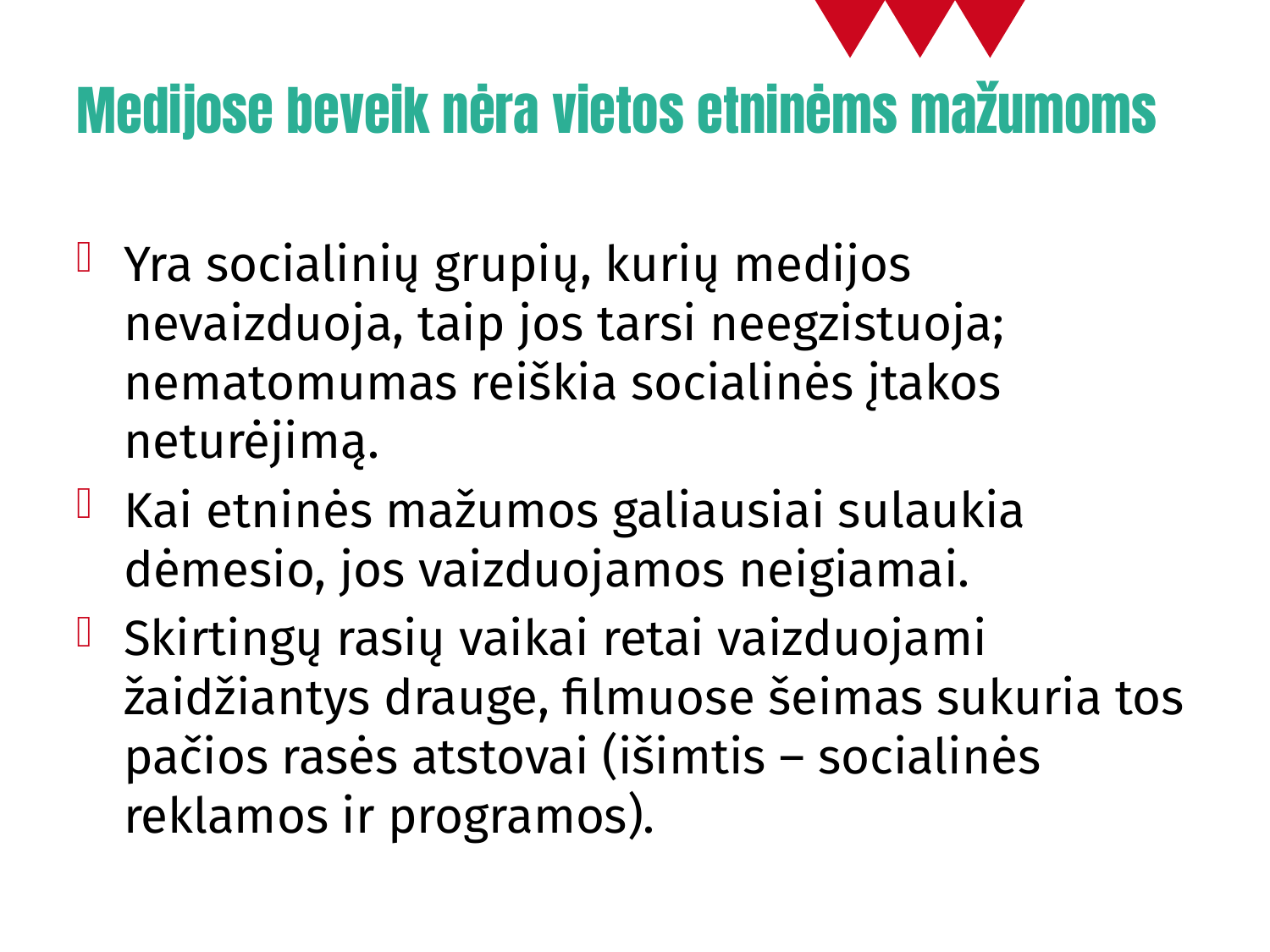

# Medijose beveik nėra vietos etninėms mažumoms
Yra socialinių grupių, kurių medijos nevaizduoja, taip jos tarsi neegzistuoja; nematomumas reiškia socialinės įtakos neturėjimą.
Kai etninės mažumos galiausiai sulaukia dėmesio, jos vaizduojamos neigiamai.
Skirtingų rasių vaikai retai vaizduojami žaidžiantys drauge, filmuose šeimas sukuria tos pačios rasės atstovai (išimtis – socialinės reklamos ir programos).